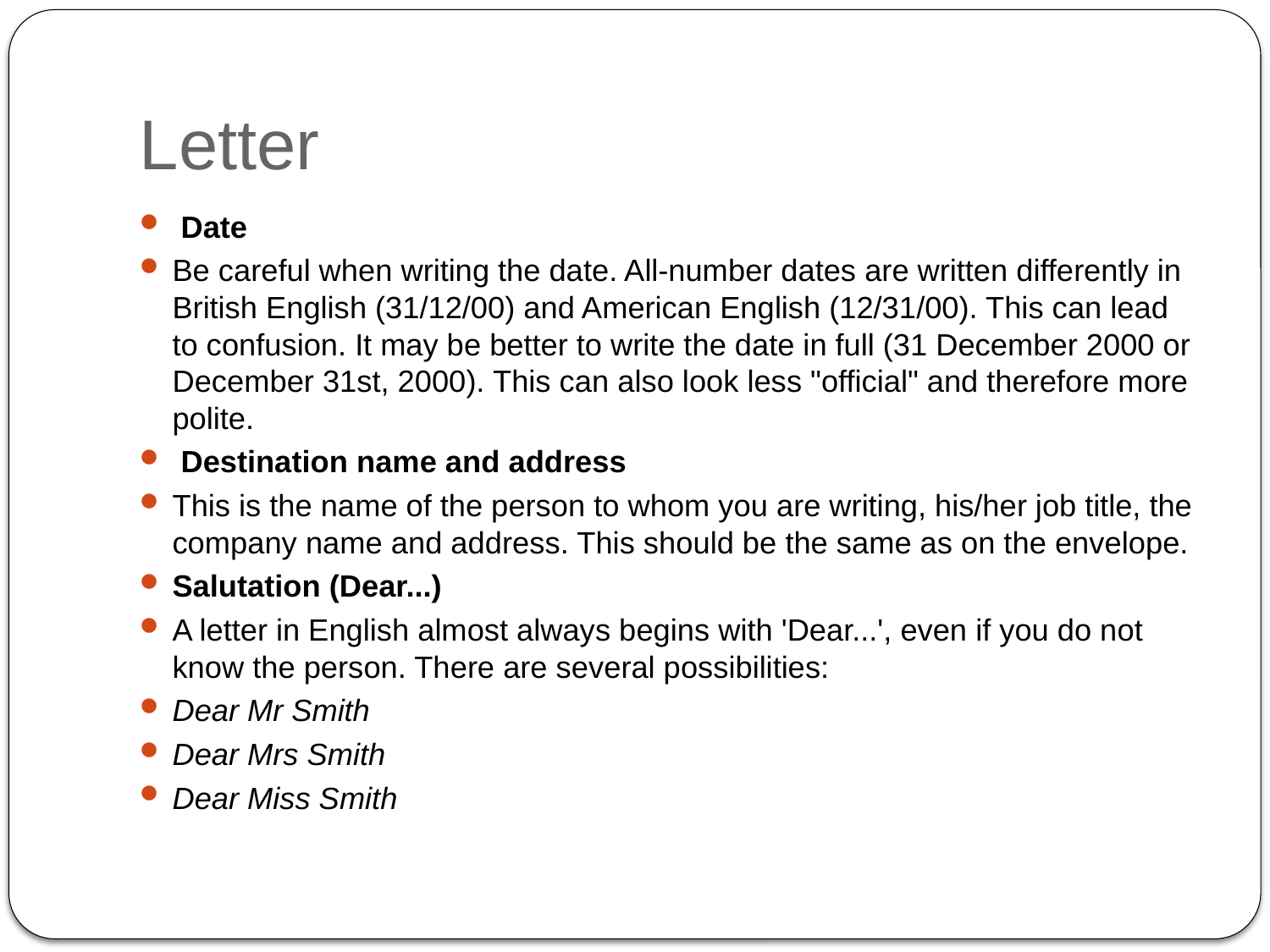

# Letter
 Date
Be careful when writing the date. All-number dates are written differently in British English (31/12/00) and American English (12/31/00). This can lead to confusion. It may be better to write the date in full (31 December 2000 or December 31st, 2000). This can also look less "official" and therefore more polite.
 Destination name and address
This is the name of the person to whom you are writing, his/her job title, the company name and address. This should be the same as on the envelope.
Salutation (Dear...)
A letter in English almost always begins with 'Dear...', even if you do not know the person. There are several possibilities:
Dear Mr Smith
Dear Mrs Smith
Dear Miss Smith